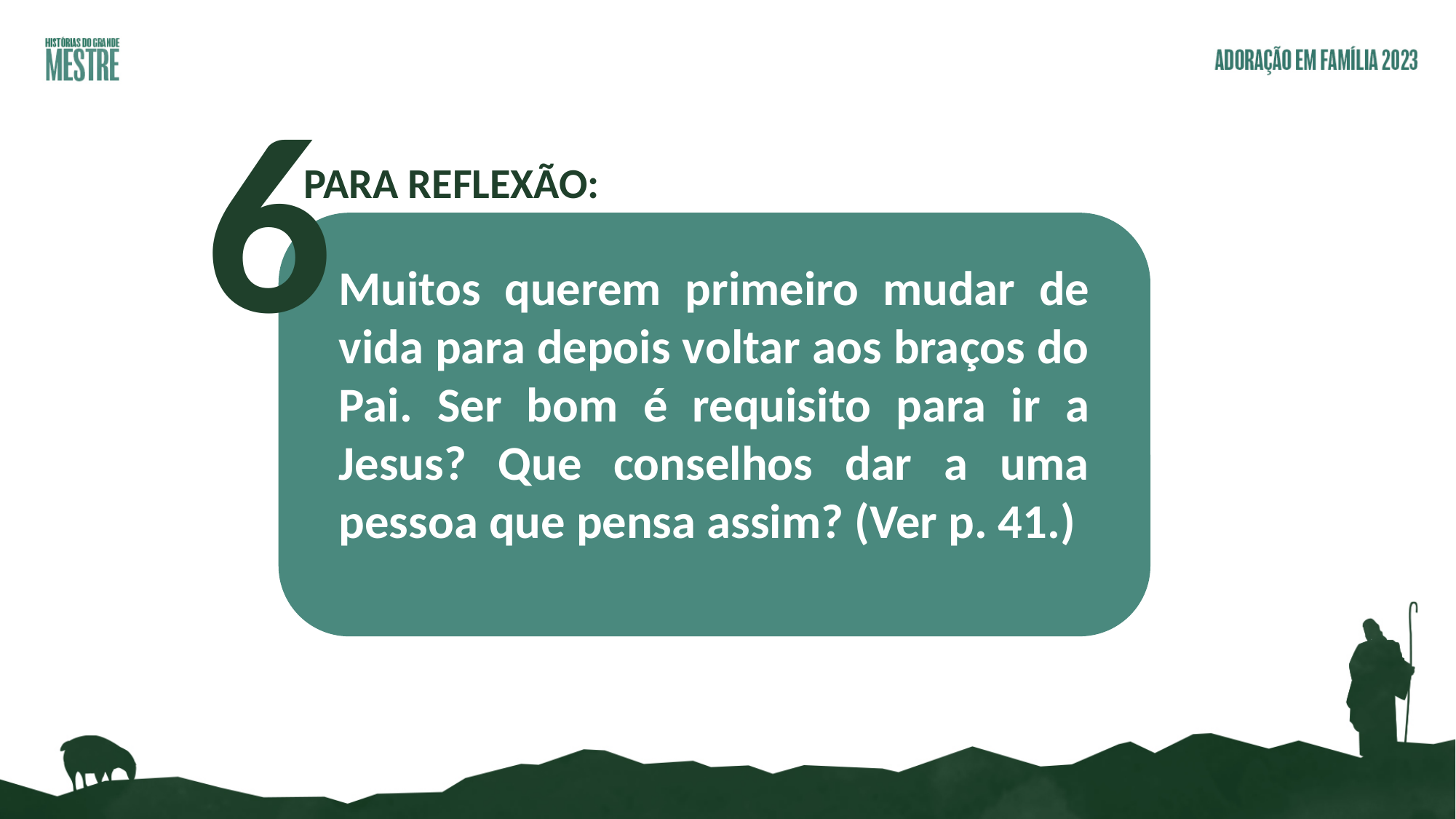

6
PARA REFLEXÃO:

Muitos querem primeiro mudar de vida para depois voltar aos braços do Pai. Ser bom é requisito para ir a Jesus? Que conselhos dar a uma pessoa que pensa assim? (Ver p. 41.)